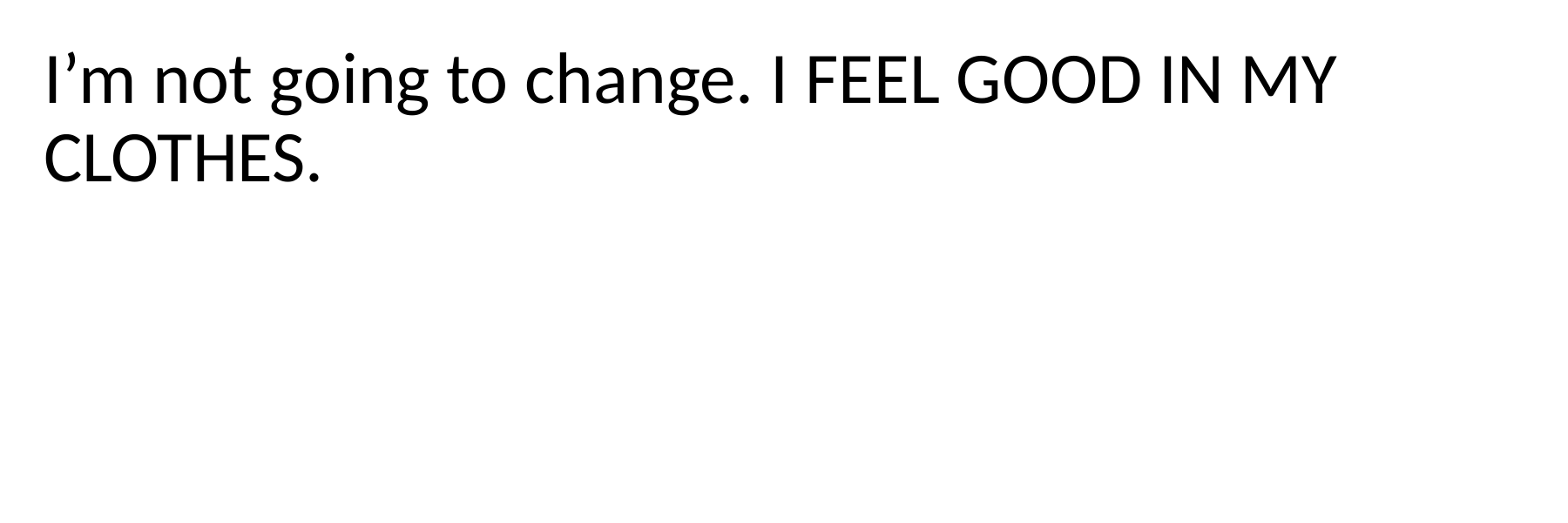

I’m not going to change. I FEEL GOOD IN MY CLOTHES.